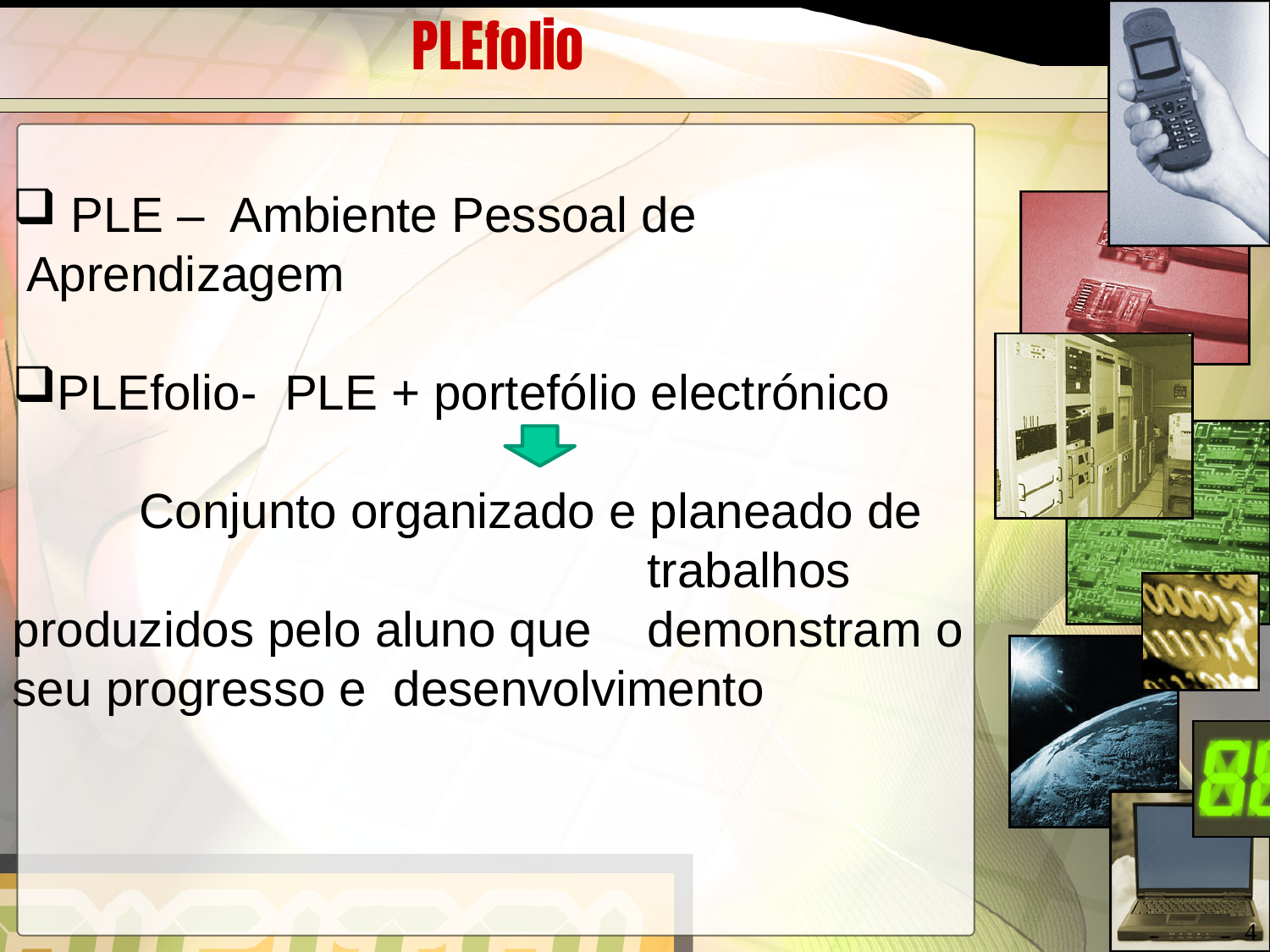

PLEfolio

 PLE –  Ambiente Pessoal de
 Aprendizagem

PLEfolio-  PLE + portefólio electrónico

	Conjunto organizado e planeado de                                                   	trabalhos produzidos pelo aluno que 	demonstram o seu progresso e 	desenvolvimento

4